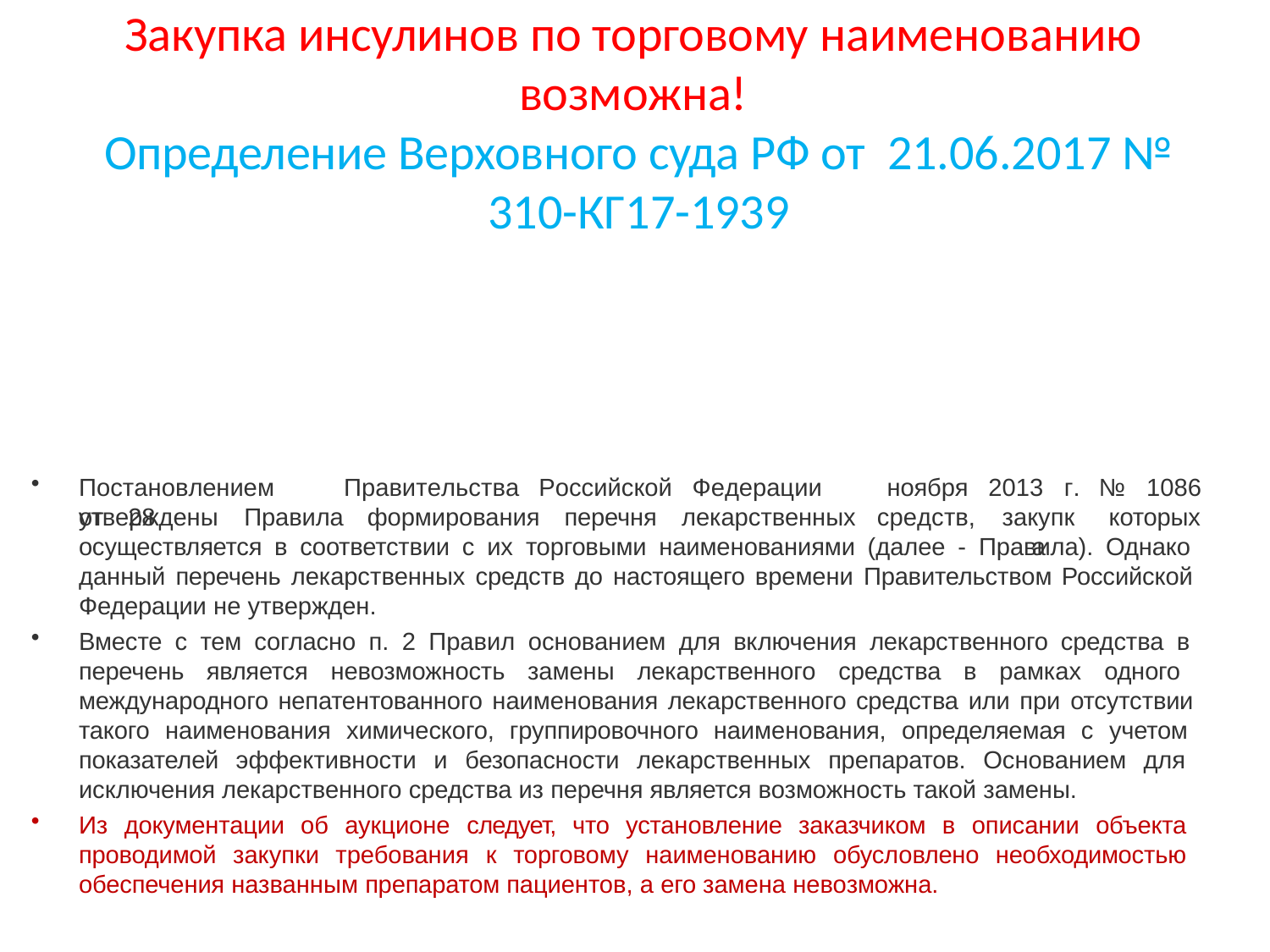

# Закупка инсулинов по торговому наименованию  возможна! Определение Верховного суда РФ от  21.06.2017 № 310-КГ17-1939

Постановлением	Правительства	Российской	Федерации	от	28
ноября
средств,
2013	г.
закупка
№	1086
которых
утверждены	Правила	формирования	перечня	лекарственных
осуществляется в соответствии с их торговыми наименованиями (далее - Правила). Однако  данный перечень лекарственных средств до настоящего времени Правительством Российской  Федерации не утвержден.
Вместе с тем согласно п. 2 Правил основанием для включения лекарственного средства в  перечень является невозможность замены лекарственного средства в рамках одного  международного непатентованного наименования лекарственного средства или при отсутствии  такого наименования химического, группировочного наименования, определяемая с учетом  показателей эффективности и безопасности лекарственных препаратов. Основанием для  исключения лекарственного средства из перечня является возможность такой замены.
Из документации об аукционе следует, что установление заказчиком в описании объекта  проводимой закупки требования к торговому наименованию обусловлено необходимостью  обеспечения названным препаратом пациентов, а его замена невозможна.